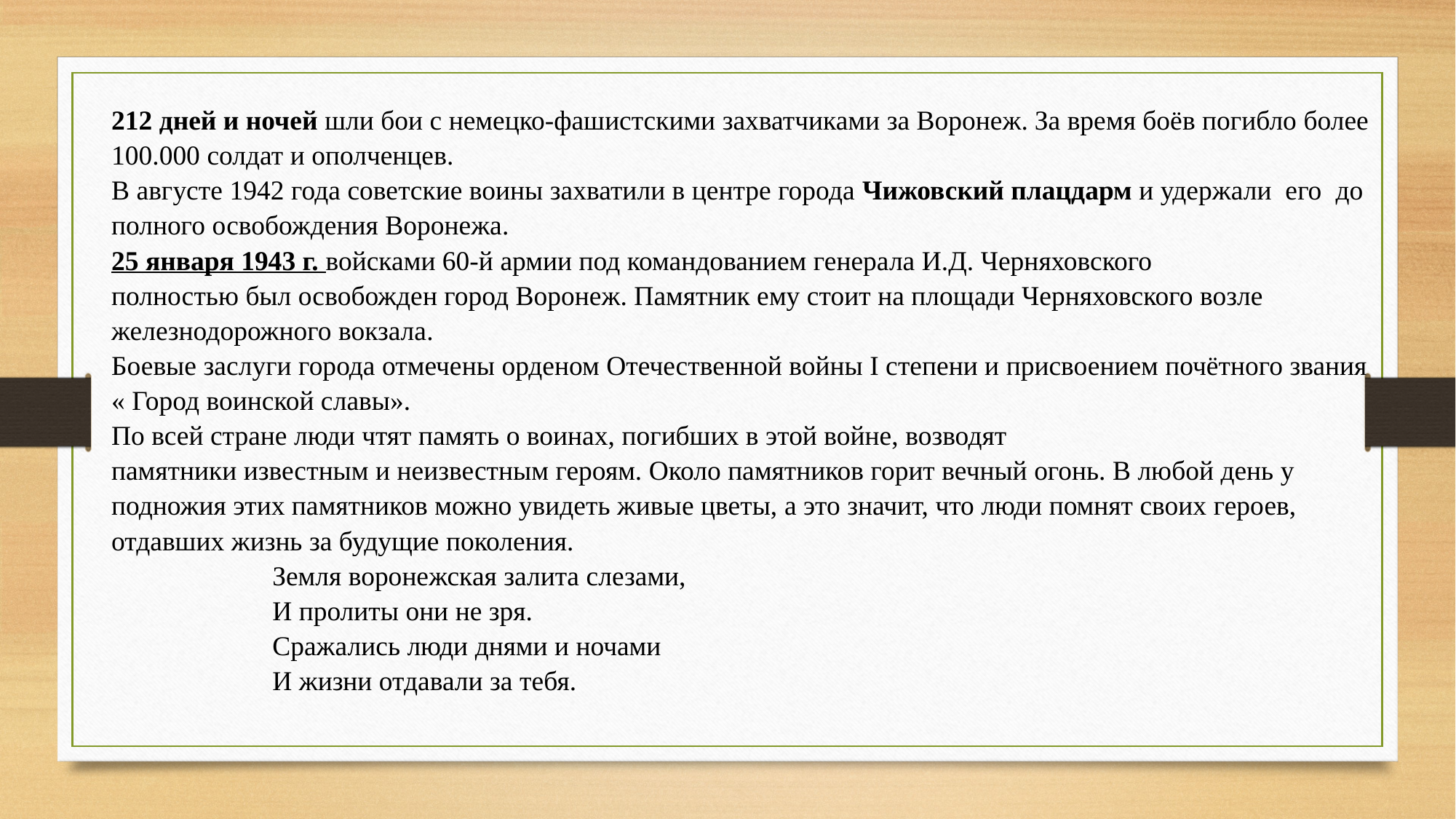

212 дней и ночей шли бои с немецко-фашистскими захватчиками за Воронеж. За время боёв погибло более 100.000 солдат и ополченцев.
В августе 1942 года советские воины захватили в центре города Чижовский плацдарм и удержали  его  до полного освобождения Воронежа.
25 января 1943 г. войсками 60-й армии под командованием генерала И.Д. Черняховского
полностью был освобожден город Воронеж. Памятник ему стоит на площади Черняховского возле железнодорожного вокзала.
Боевые заслуги города отмечены орденом Отечественной войны I степени и присвоением почётного звания « Город воинской славы».
По всей стране люди чтят память о воинах, погибших в этой войне, возводят
памятники известным и неизвестным героям. Около памятников горит вечный огонь. В любой день у подножия этих памятников можно увидеть живые цветы, а это значит, что люди помнят своих героев, отдавших жизнь за будущие поколения.
Земля воронежская залита слезами,
И пролиты они не зря.
Сражались люди днями и ночами
И жизни отдавали за тебя.